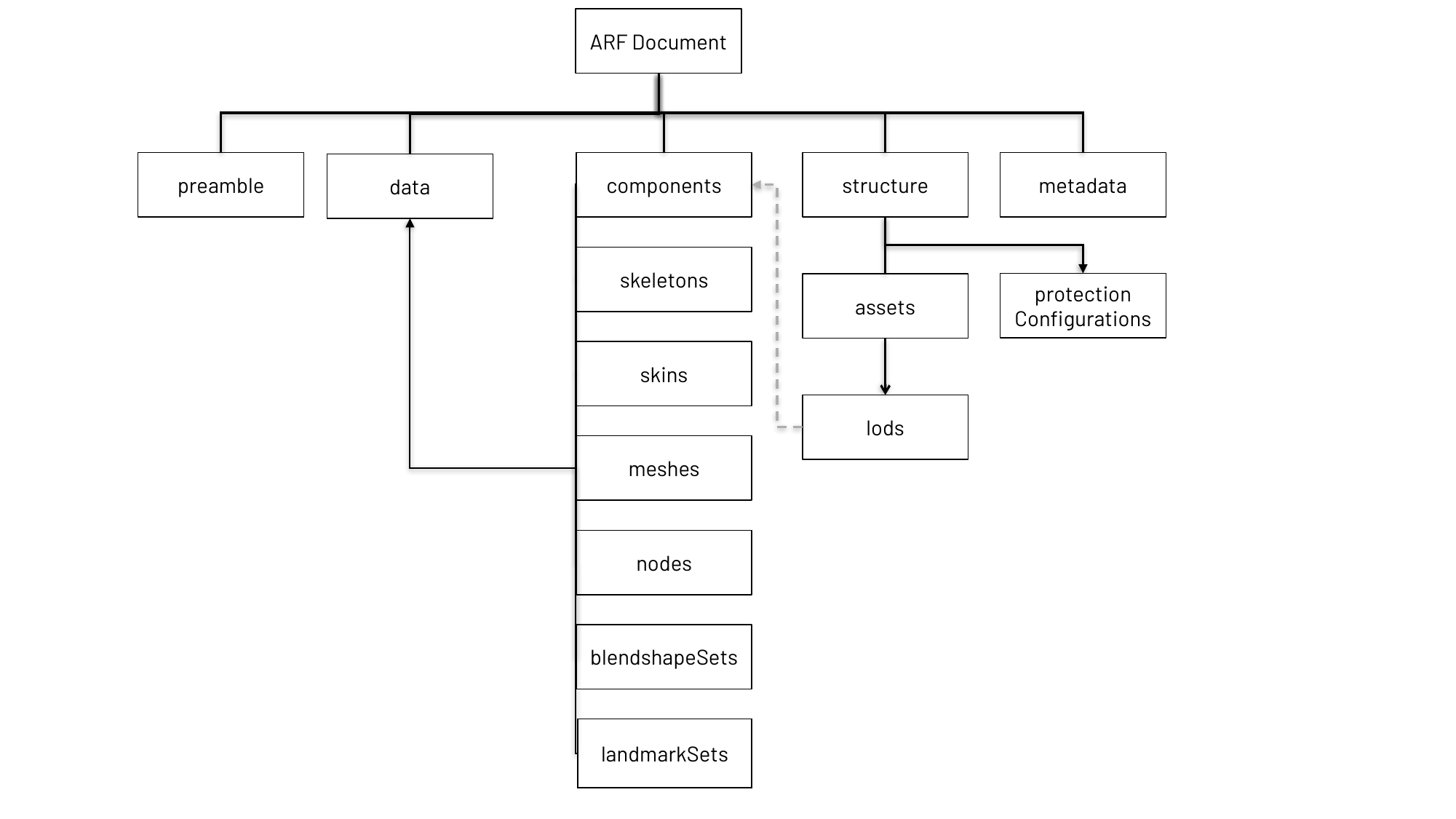

ARF Document
preamble
components
structure
metadata
data
skeletons
protection
Configurations
assets
skins
lods
meshes
nodes
blendshapeSets
landmarkSets